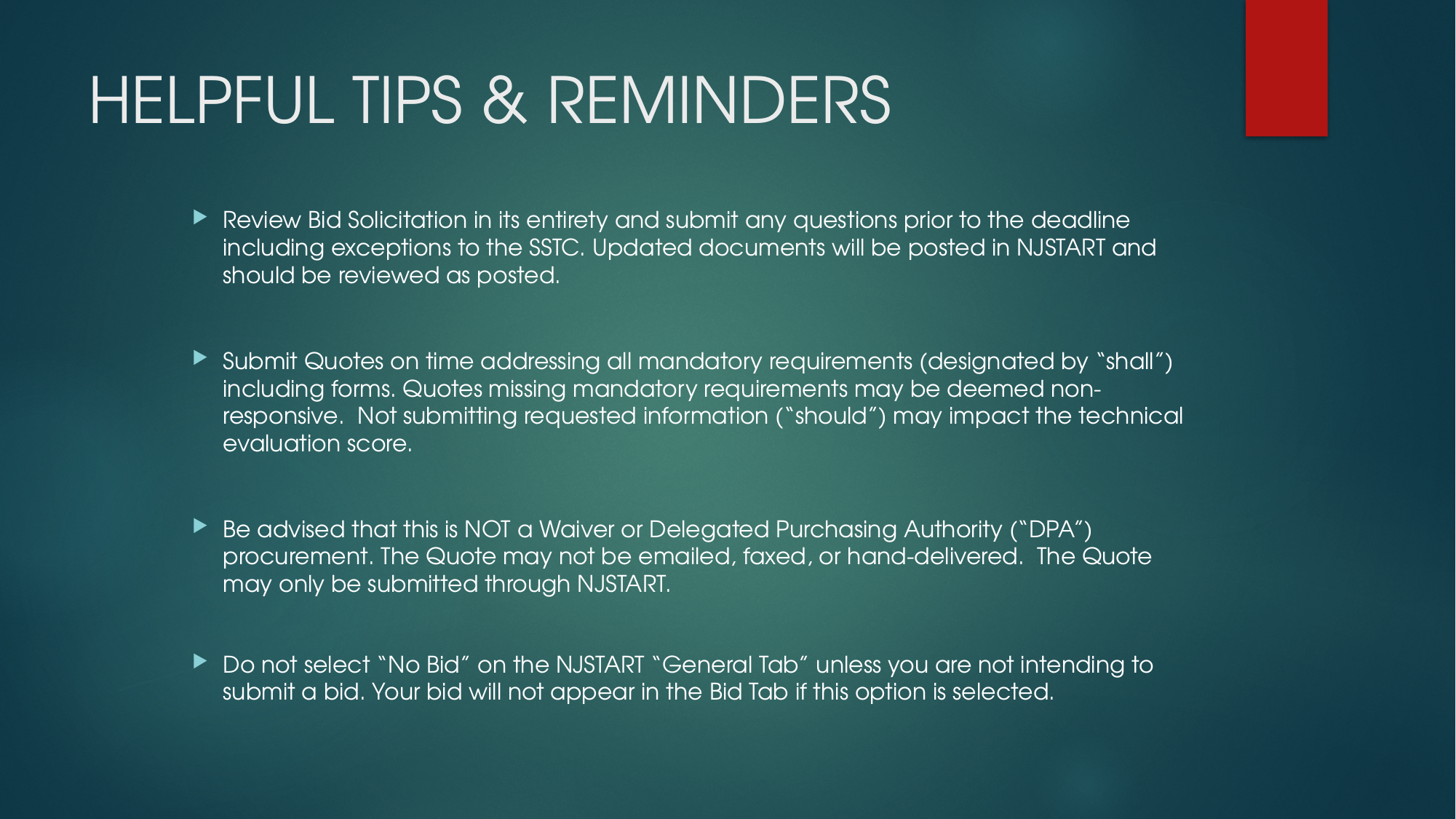

# HELPFUL TIPS & REMINDERS

Review Bid Solicitation in its entirety and submit any questions prior to the deadline including exceptions to the SSTC. Updated documents will be posted in NJSTART and should be reviewed as posted.

Submit Quotes on time addressing all mandatory requirements (designated by “shall”) including forms. Quotes missing mandatory requirements may be deemed non-responsive.  Not submitting requested information (“should”) may impact the technical evaluation score.

Be advised that this is NOT a Waiver or Delegated Purchasing Authority (“DPA”) procurement. The Quote may not be emailed, faxed, or hand-delivered.  The Quote may only be submitted through NJSTART.

Do not select “No Bid” on the NJSTART “General Tab” unless you are not intending to submit a bid. Your bid will not appear in the Bid Tab if this option is selected.